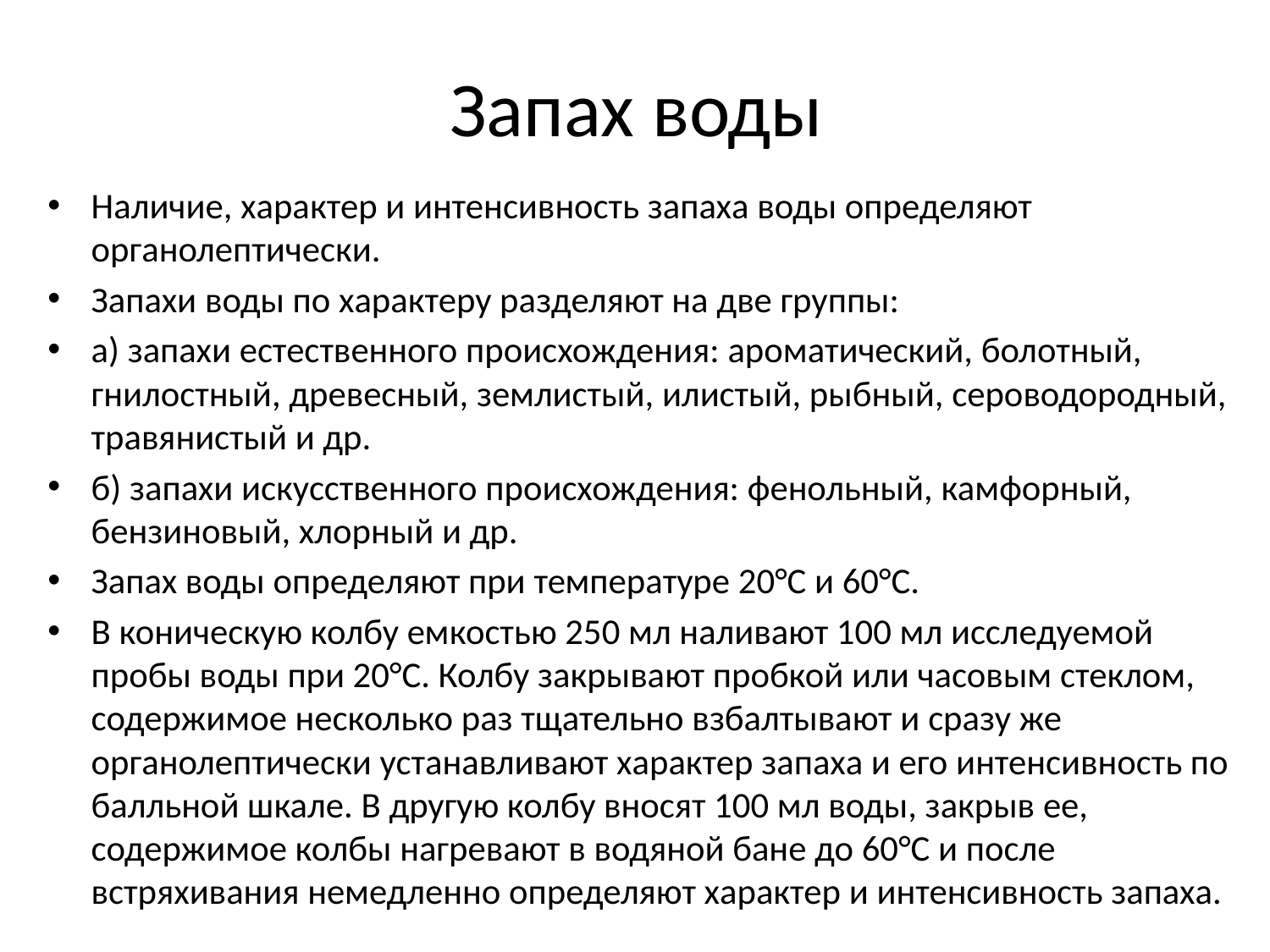

# Запах воды
Наличие, характер и интенсивность запаха воды определяют органолептически.
Запахи воды по характеру разделяют на две группы:
а) запахи естественного происхождения: ароматический, болотный, гнилостный, древесный, землистый, илистый, рыбный, сероводородный, травянистый и др.
б) запахи искусственного происхождения: фенольный, камфорный, бензиновый, хлорный и др.
Запах воды определяют при температуре 20°С и 60°С.
В коническую колбу емкостью 250 мл наливают 100 мл исследуемой пробы воды при 20°С. Колбу закрывают пробкой или часовым стеклом, содержимое несколько раз тщательно взбалтывают и сразу же органолептически устанавливают характер запаха и его интенсивность по балльной шкале. В другую колбу вносят 100 мл воды, закрыв ее, содержимое колбы нагревают в водяной бане до 60°С и после встряхивания немедленно определяют характер и интенсивность запаха.